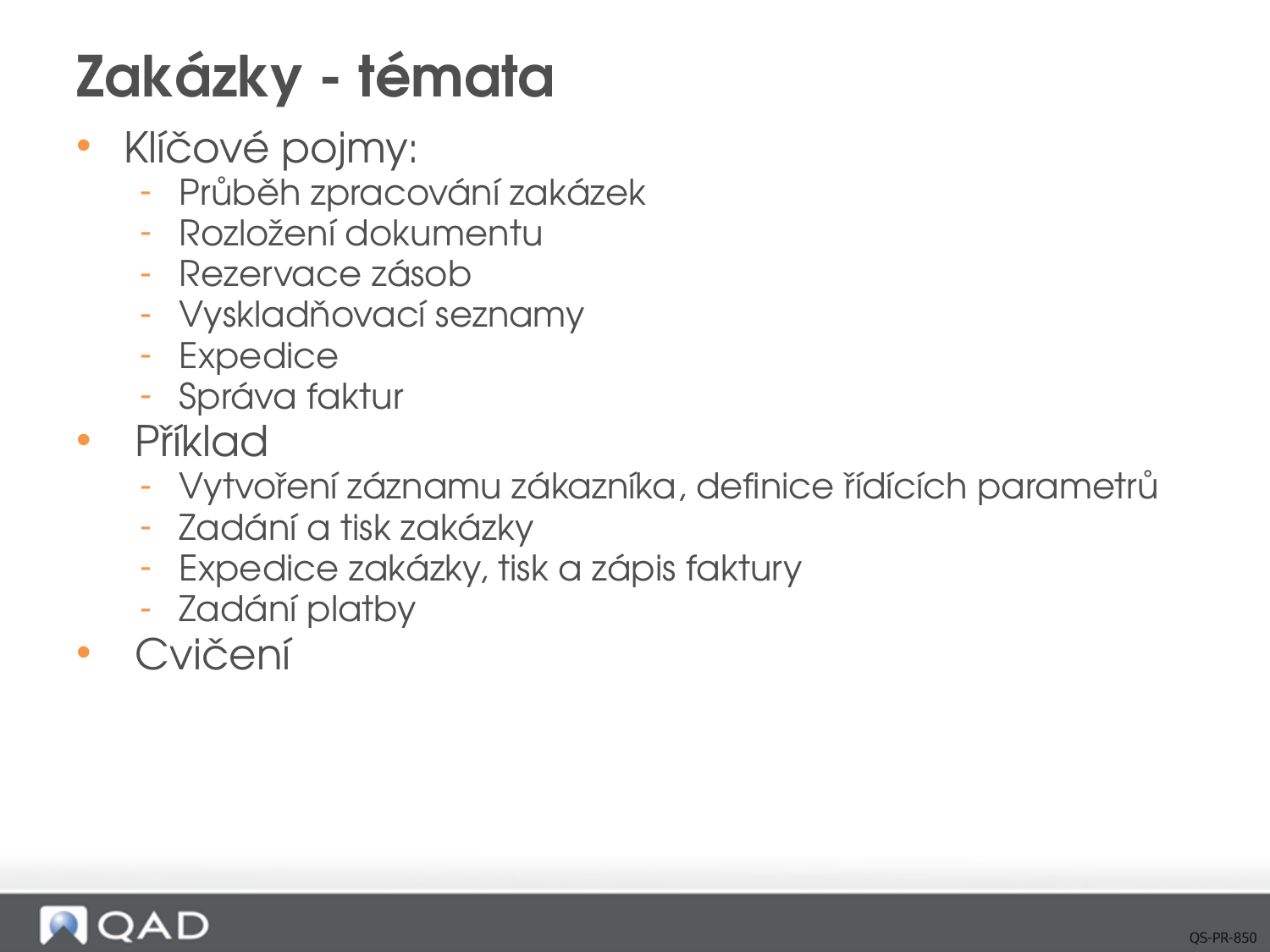

# Zakázky - témata
Klíčové pojmy:
Průběh zpracování zakázek
Rozložení dokumentu
Rezervace zásob
Vyskladňovací seznamy
Expedice
Správa faktur
 Příklad
Vytvoření záznamu zákazníka, definice řídících parametrů
Zadání a tisk zakázky
Expedice zakázky, tisk a zápis faktury
Zadání platby
 Cvičení
QS-PR-850